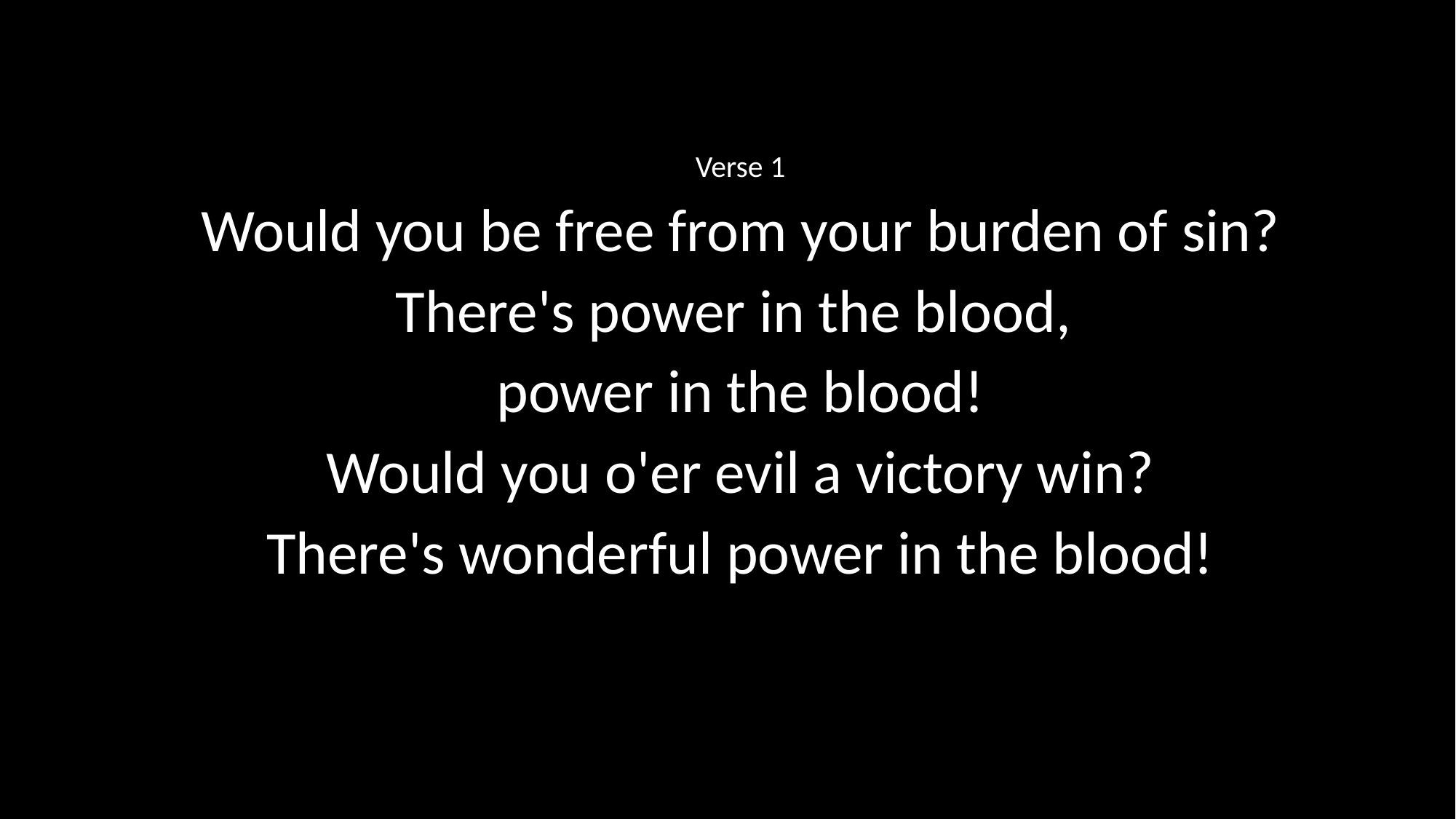

Verse 1
Would you be free from your burden of sin?
There's power in the blood,
power in the blood!
Would you o'er evil a victory win?
There's wonderful power in the blood!